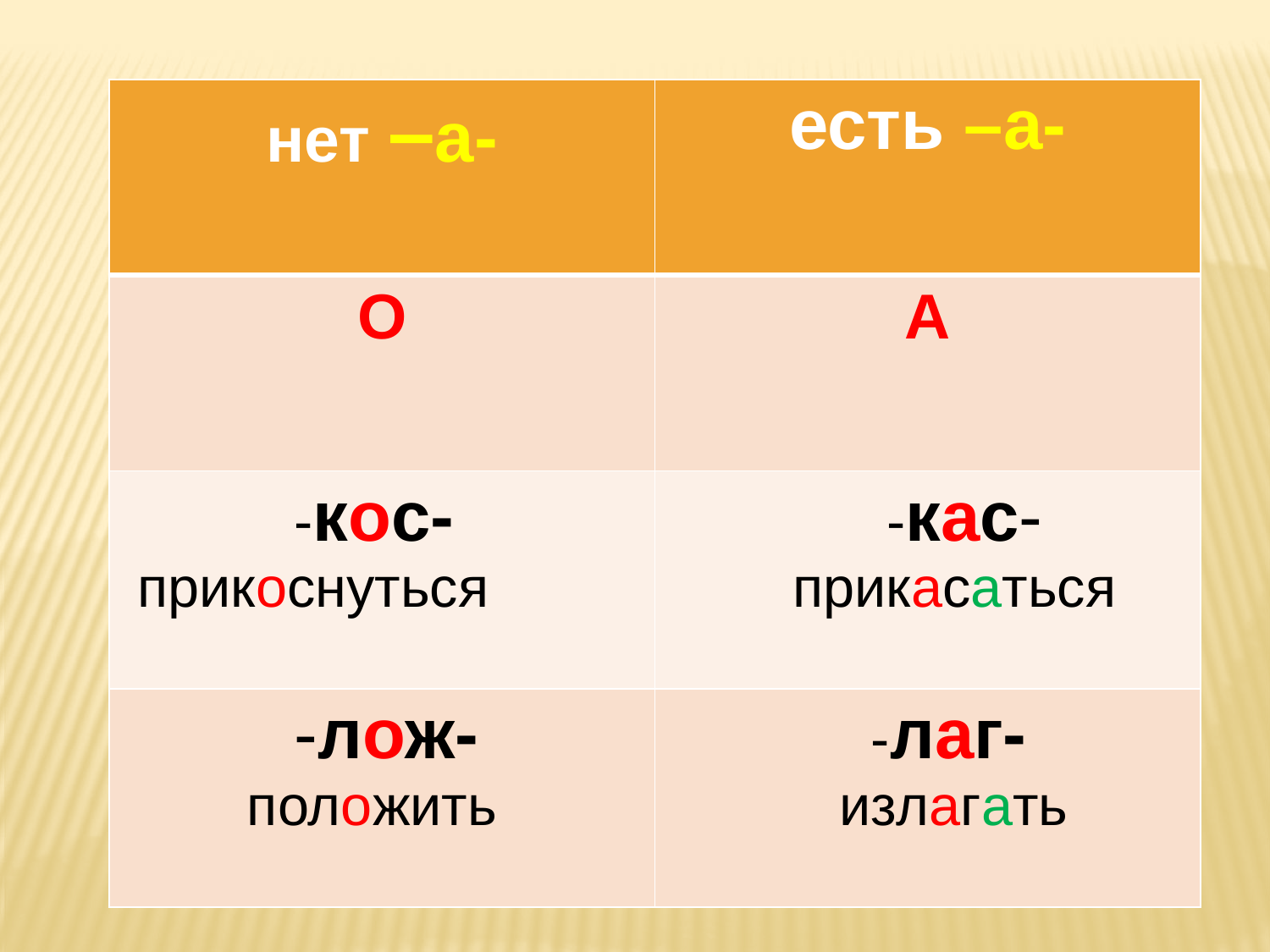

| нет –а- | есть –а- |
| --- | --- |
| О | А |
| -кос- прикоснуться | -кас- прикасаться |
| -лож- положить | -лаг- излагать |